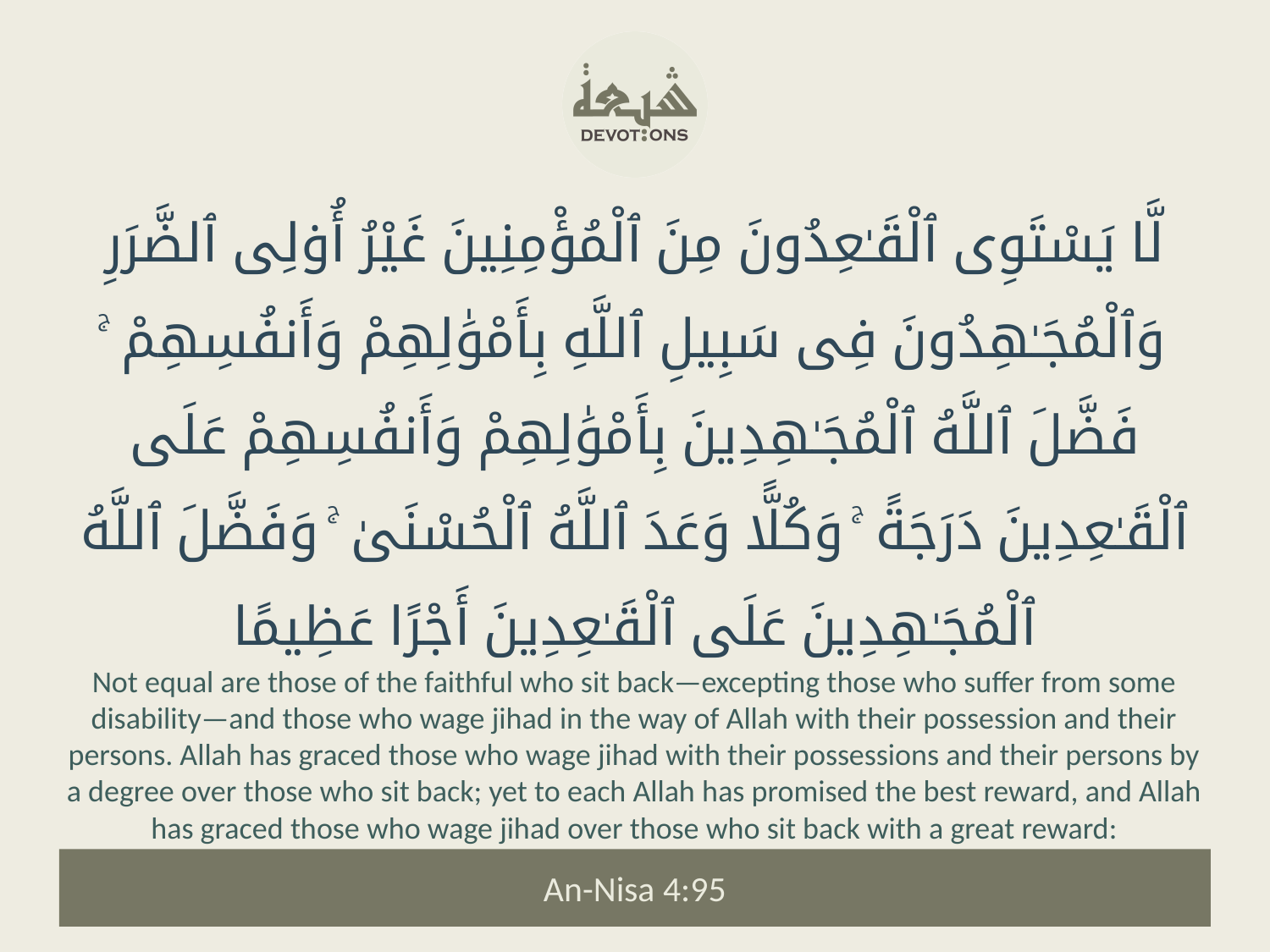

لَّا يَسْتَوِى ٱلْقَـٰعِدُونَ مِنَ ٱلْمُؤْمِنِينَ غَيْرُ أُو۟لِى ٱلضَّرَرِ وَٱلْمُجَـٰهِدُونَ فِى سَبِيلِ ٱللَّهِ بِأَمْوَٰلِهِمْ وَأَنفُسِهِمْ ۚ فَضَّلَ ٱللَّهُ ٱلْمُجَـٰهِدِينَ بِأَمْوَٰلِهِمْ وَأَنفُسِهِمْ عَلَى ٱلْقَـٰعِدِينَ دَرَجَةً ۚ وَكُلًّا وَعَدَ ٱللَّهُ ٱلْحُسْنَىٰ ۚ وَفَضَّلَ ٱللَّهُ ٱلْمُجَـٰهِدِينَ عَلَى ٱلْقَـٰعِدِينَ أَجْرًا عَظِيمًا
Not equal are those of the faithful who sit back—excepting those who suffer from some disability—and those who wage jihad in the way of Allah with their possession and their persons. Allah has graced those who wage jihad with their possessions and their persons by a degree over those who sit back; yet to each Allah has promised the best reward, and Allah has graced those who wage jihad over those who sit back with a great reward:
An-Nisa 4:95